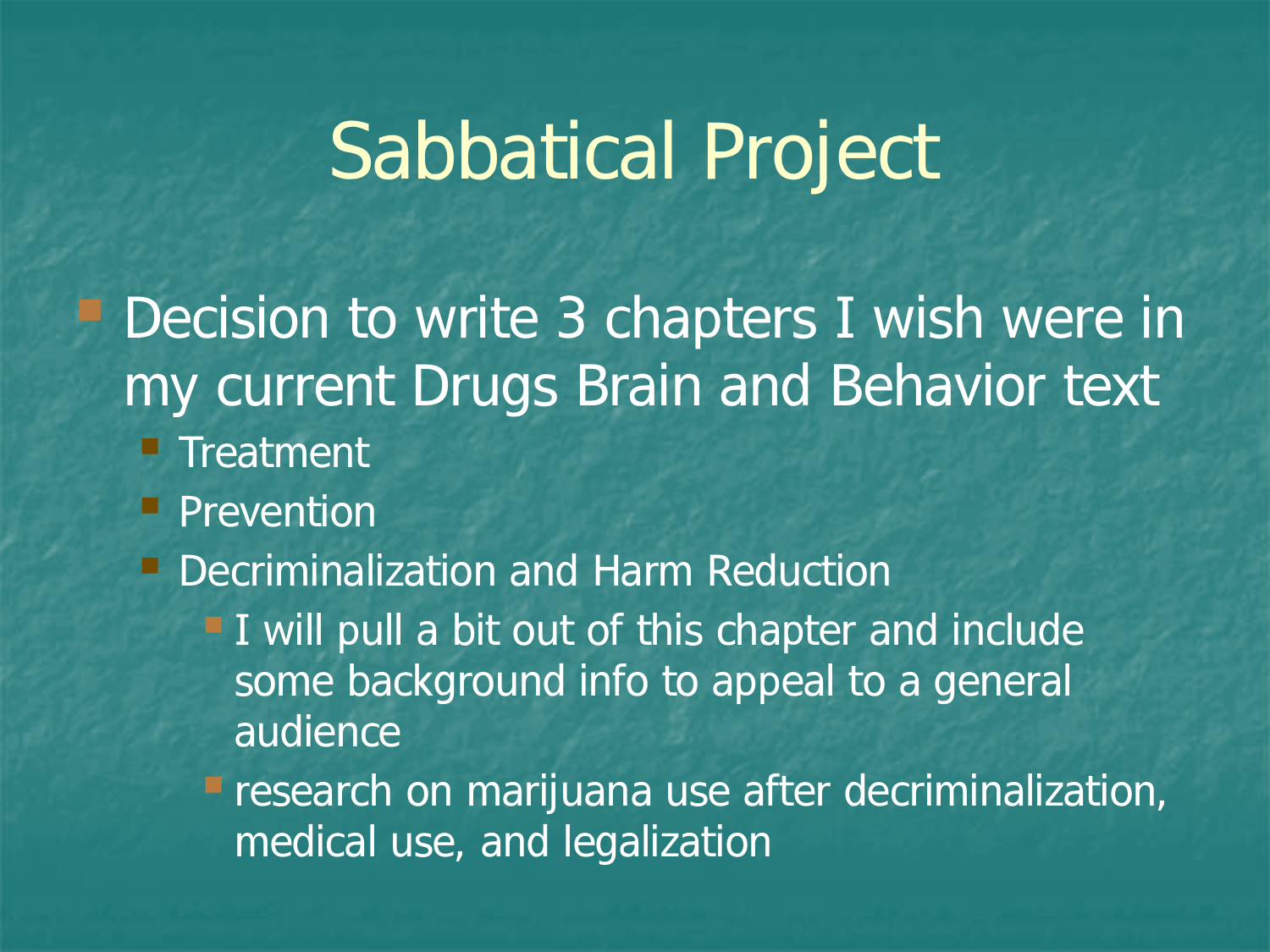

# Sabbatical Project
Decision to write 3 chapters I wish were in my current Drugs Brain and Behavior text
Treatment
Prevention
Decriminalization and Harm Reduction
I will pull a bit out of this chapter and include some background info to appeal to a general audience
research on marijuana use after decriminalization, medical use, and legalization